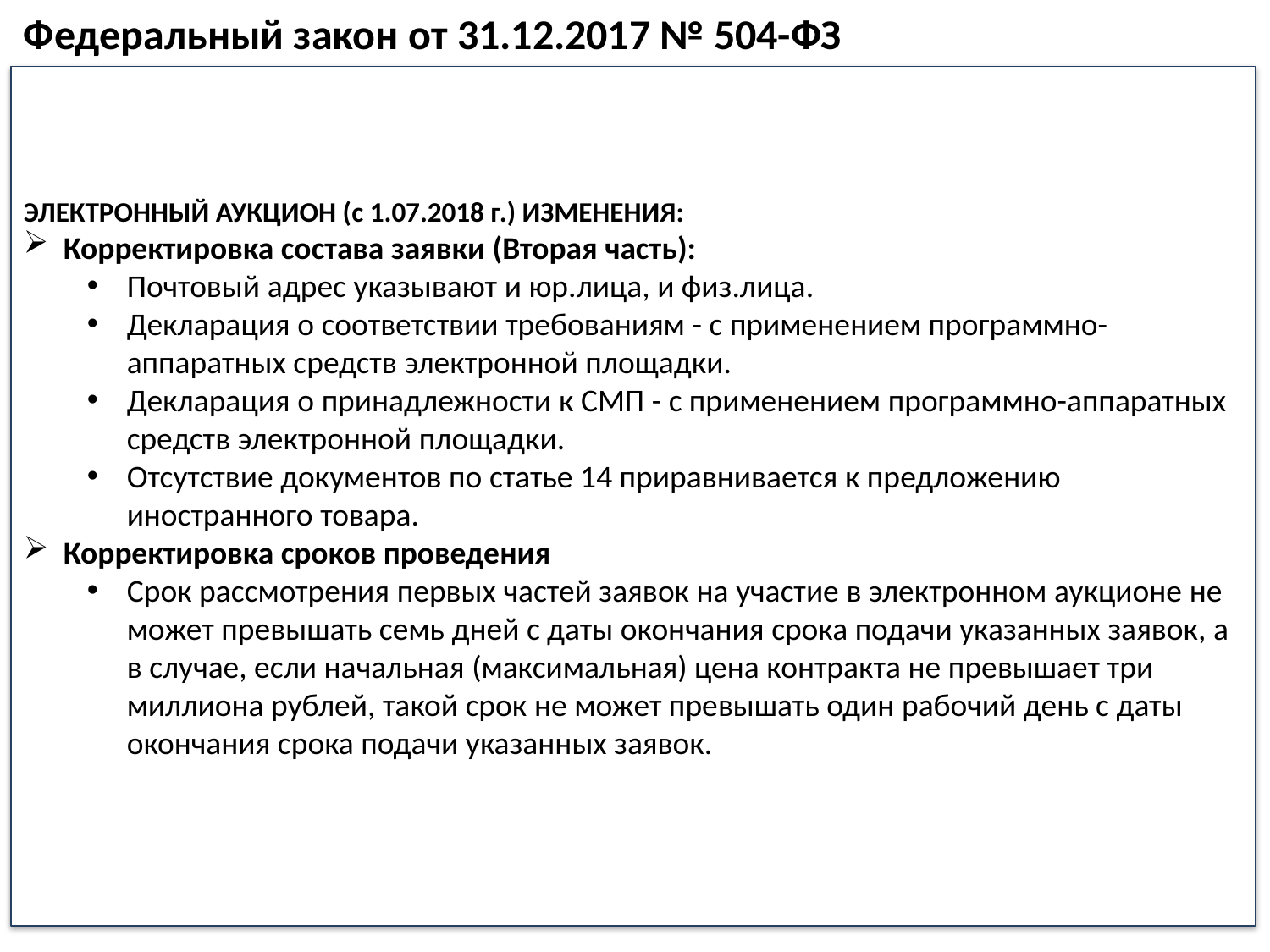

Федеральный закон от 31.12.2017 № 504-ФЗ
ЭЛЕКТРОННЫЙ АУКЦИОН (c 1.07.2018 г.) ИЗМЕНЕНИЯ:
Корректировка состава заявки (Вторая часть):
Почтовый адрес указывают и юр.лица, и физ.лица.
Декларация о соответствии требованиям - с применением программно-аппаратных средств электронной площадки.
Декларация о принадлежности к СМП - с применением программно-аппаратных средств электронной площадки.
Отсутствие документов по статье 14 приравнивается к предложению иностранного товара.
Корректировка сроков проведения
Срок рассмотрения первых частей заявок на участие в электронном аукционе не может превышать семь дней с даты окончания срока подачи указанных заявок, а в случае, если начальная (максимальная) цена контракта не превышает три миллиона рублей, такой срок не может превышать один рабочий день с даты окончания срока подачи указанных заявок.

75